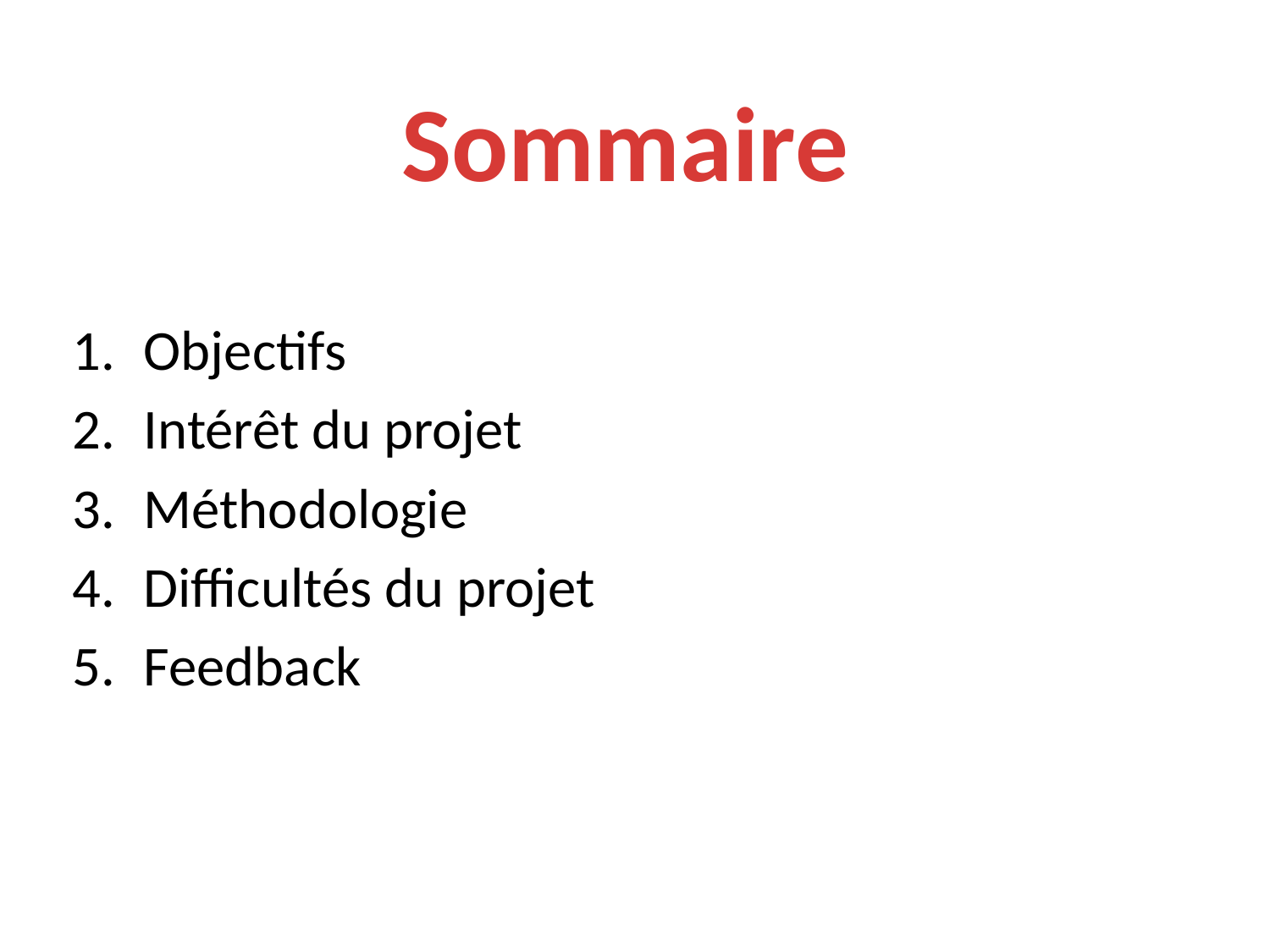

Sommaire
Objectifs
Intérêt du projet
Méthodologie
Difficultés du projet
Feedback